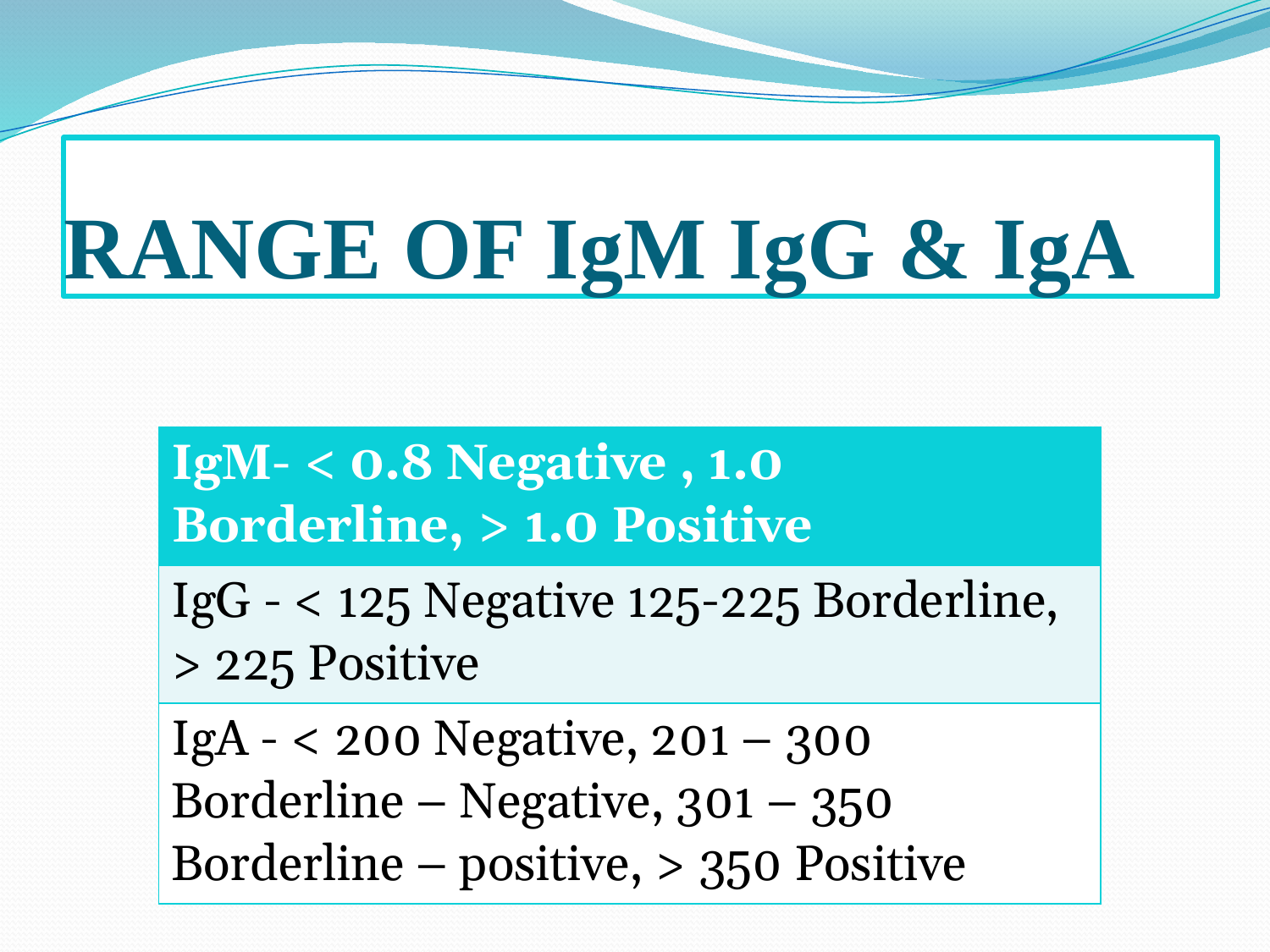

# RANGE OF IgM IgG & IgA
| IgM- < 0.8 Negative , 1.0 Borderline, > 1.0 Positive |
| --- |
| IgG - < 125 Negative 125-225 Borderline, > 225 Positive |
| IgA - < 200 Negative, 201 – 300 Borderline – Negative, 301 – 350 Borderline – positive, > 350 Positive |